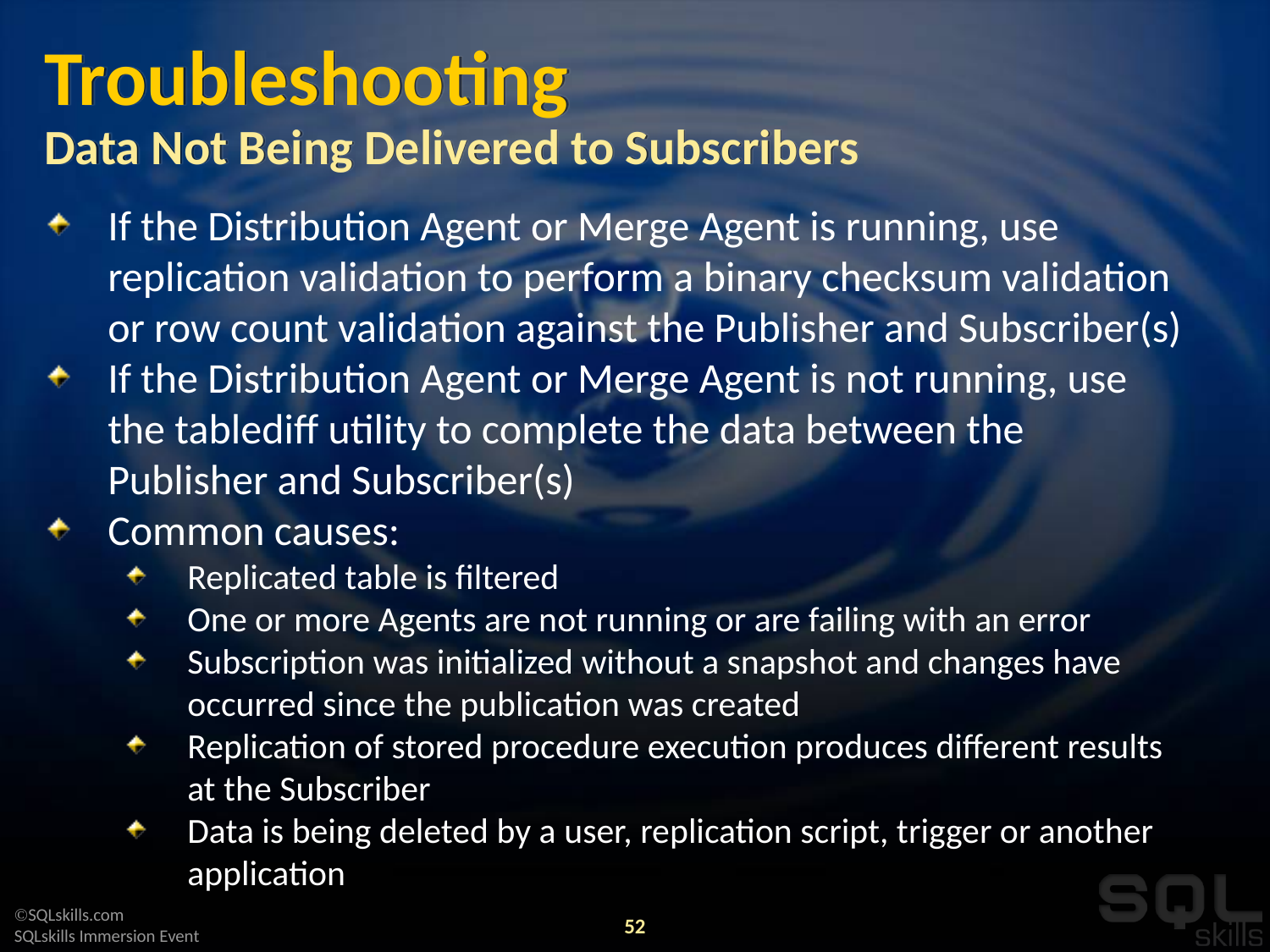

# Troubleshooting Data Not Being Delivered to Subscribers
If the Distribution Agent or Merge Agent is running, use replication validation to perform a binary checksum validation or row count validation against the Publisher and Subscriber(s)
If the Distribution Agent or Merge Agent is not running, use the tablediff utility to complete the data between the Publisher and Subscriber(s)
Common causes:
Replicated table is filtered
One or more Agents are not running or are failing with an error
Subscription was initialized without a snapshot and changes have occurred since the publication was created
Replication of stored procedure execution produces different results at the Subscriber
Data is being deleted by a user, replication script, trigger or another application
52